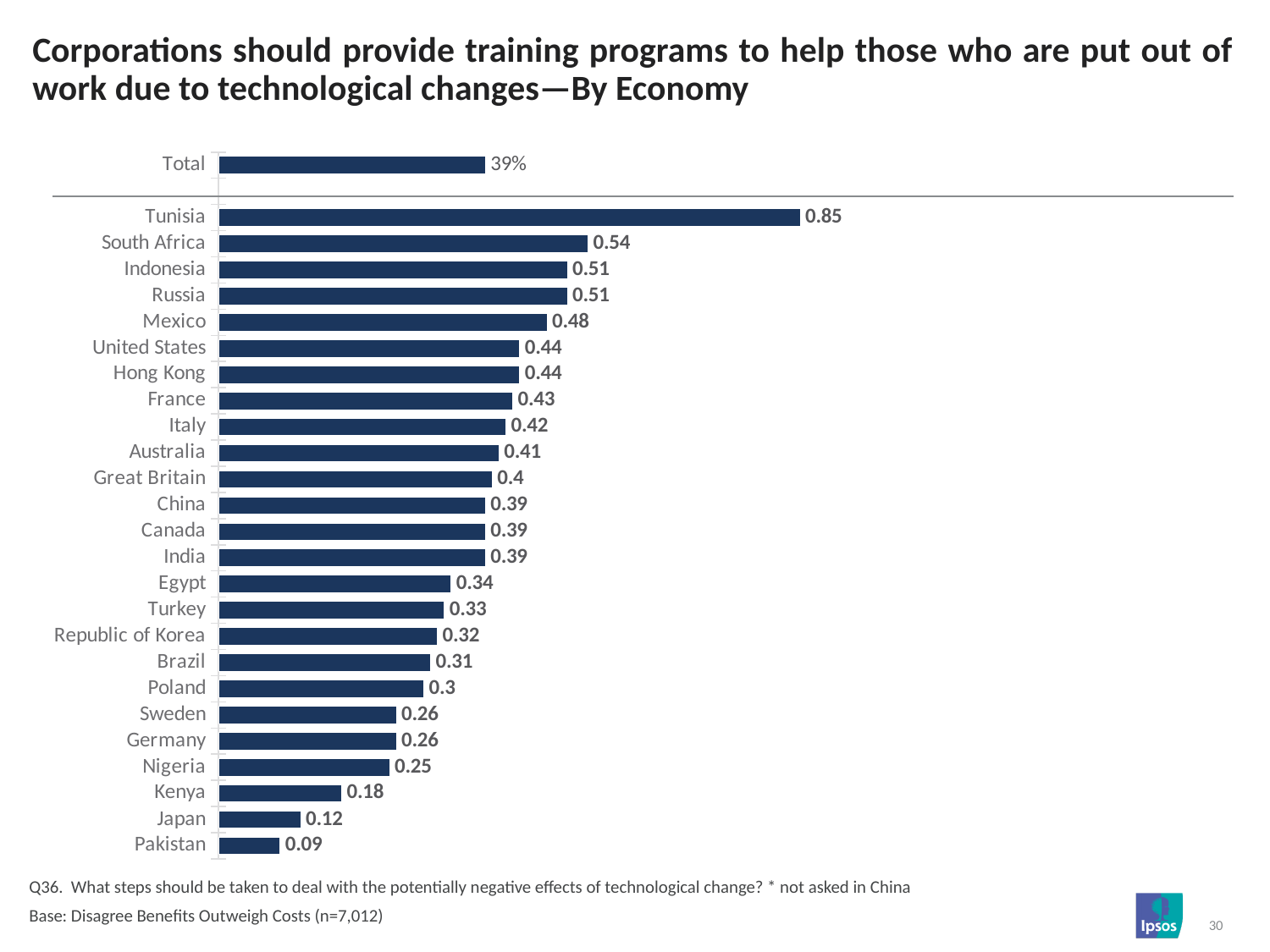

# Corporations should provide training programs to help those who are put out of work due to technological changes—By Economy

### Chart

| Category | Column1 |
|---|---|
| Total | 0.39 |
|  | None |
| Tunisia | 0.85 |
| South Africa | 0.54 |
| Indonesia | 0.51 |
| Russia | 0.51 |
| Mexico | 0.48 |
| United States | 0.44 |
| Hong Kong | 0.44 |
| France | 0.43 |
| Italy | 0.42 |
| Australia | 0.41 |
| Great Britain | 0.4 |
| China | 0.39 |
| Canada | 0.39 |
| India | 0.39 |
| Egypt | 0.34 |
| Turkey | 0.33 |
| Republic of Korea | 0.32 |
| Brazil | 0.31 |
| Poland | 0.3 |
| Sweden | 0.26 |
| Germany | 0.26 |
| Nigeria | 0.25 |
| Kenya | 0.18 |
| Japan | 0.12 |
| Pakistan | 0.09 |
Q36.  What steps should be taken to deal with the potentially negative effects of technological change? * not asked in China
Base: Disagree Benefits Outweigh Costs (n=7,012)